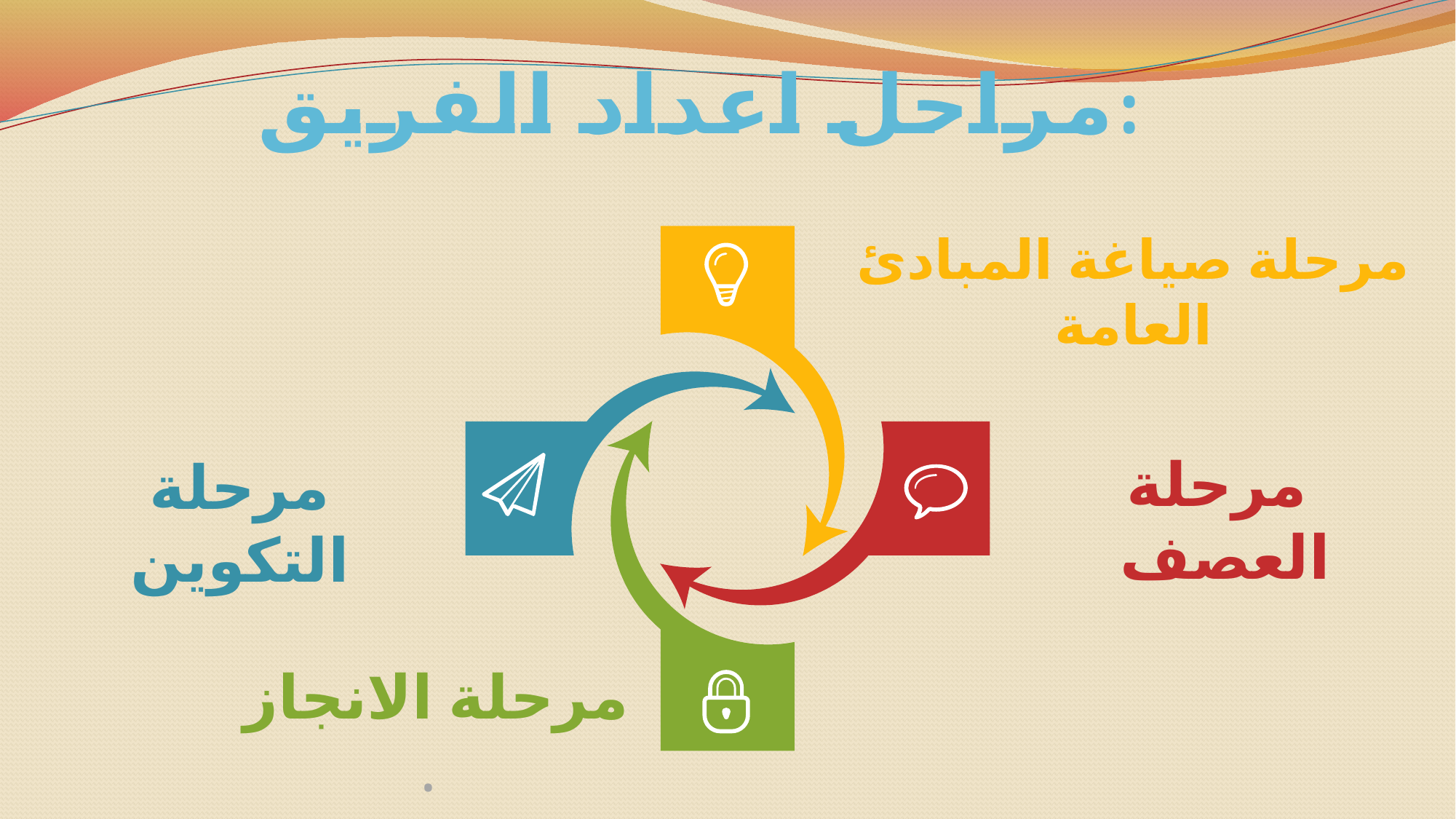

مراحل اعداد الفريق:
مرحلة صياغة المبادئ العامة

مرحلة العصف
مرحلة التكوين

مرحلة الانجاز
.